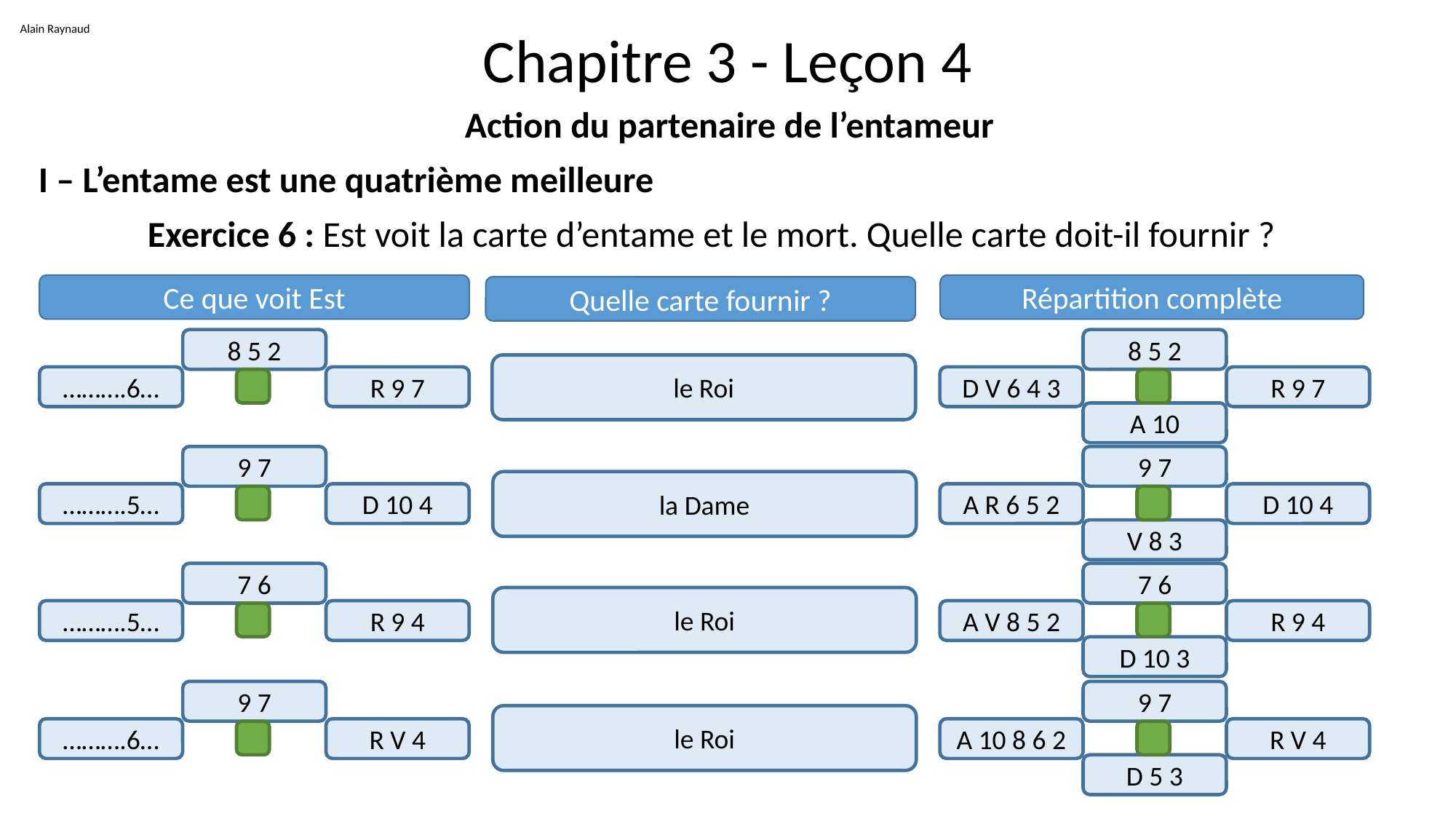

Alain Raynaud
# Chapitre 3 - Leçon 4
Action du partenaire de l’entameur
I – L’entame est une quatrième meilleure
	Exercice 6 : Est voit la carte d’entame et le mort. Quelle carte doit-il fournir ?
Ce que voit Est
Répartition complète
Quelle carte fournir ?
8 5 2
8 5 2
le Roi
……….6…
R 9 7
D V 6 4 3
R 9 7

A 10
9 7
9 7
la Dame
……….5…
D 10 4
A R 6 5 2
D 10 4

V 8 3
7 6
7 6
le Roi
……….5…
R 9 4
A V 8 5 2
R 9 4

D 10 3
9 7
9 7
le Roi
……….6…
R V 4
A 10 8 6 2
R V 4

D 5 3